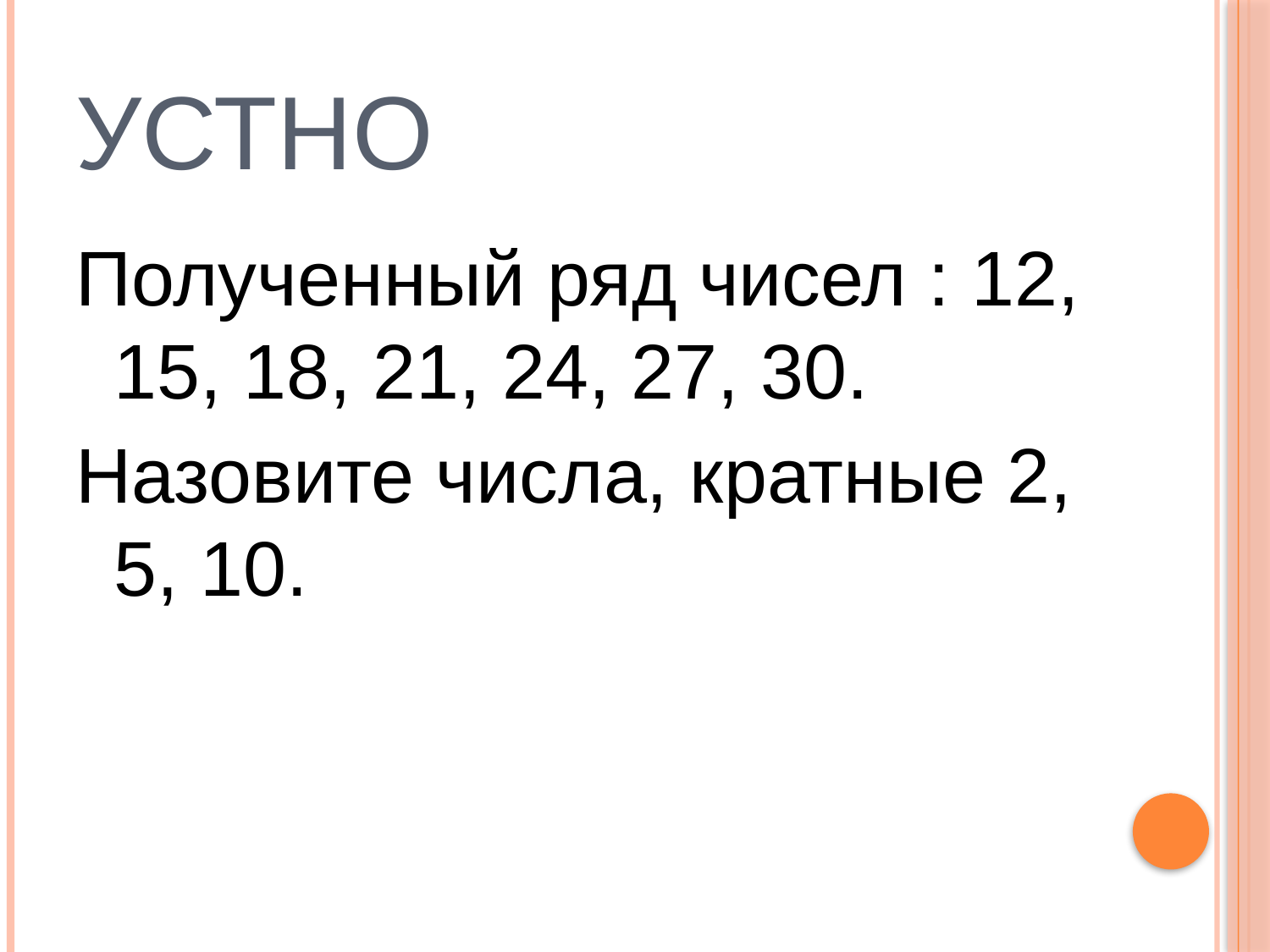

# устно
Полученный ряд чисел : 12, 15, 18, 21, 24, 27, 30.
Назовите числа, кратные 2, 5, 10.